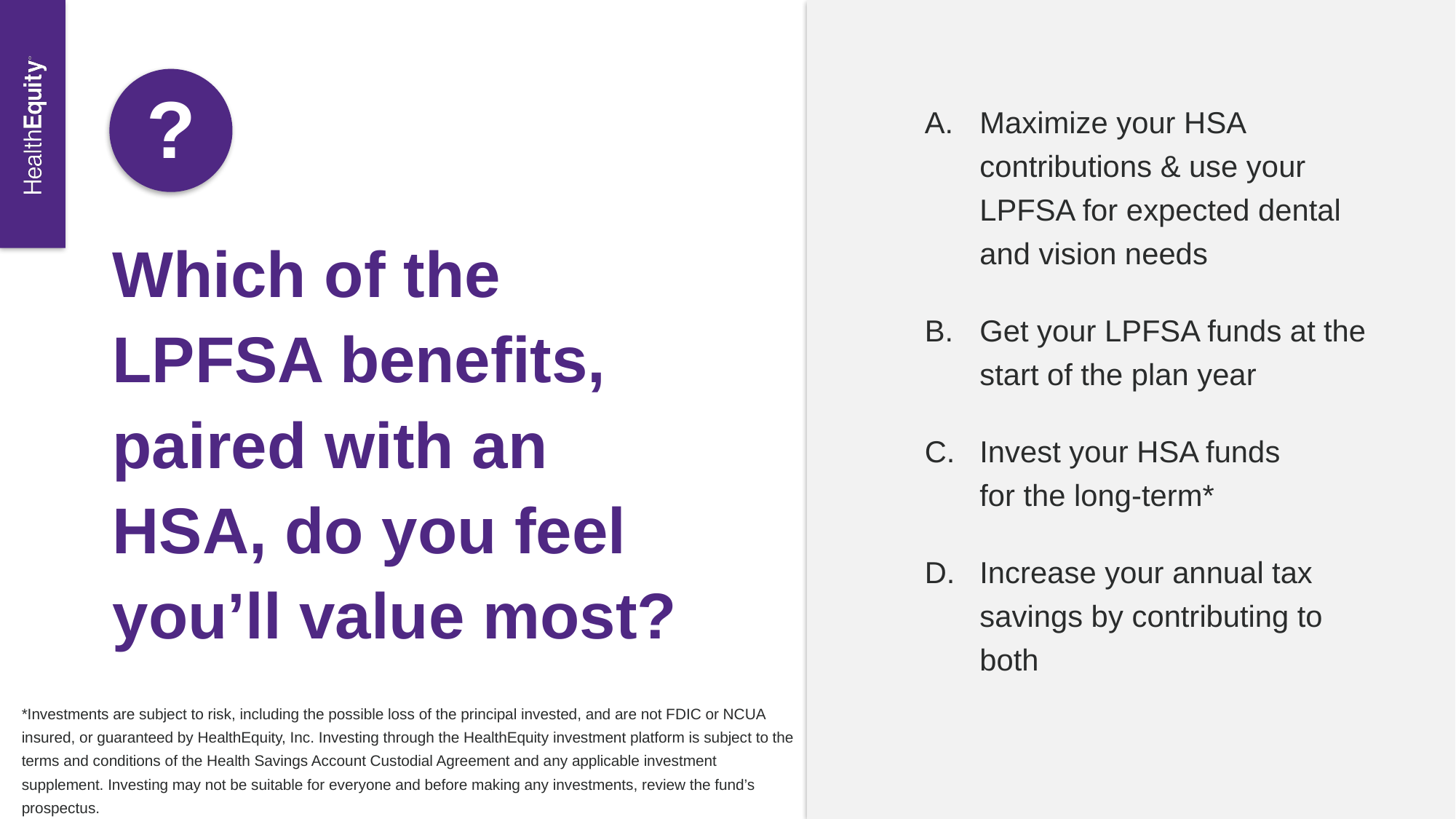

?
Maximize your HSA contributions & use your LPFSA for expected dental and vision needs
Get your LPFSA funds at the start of the plan year
Invest your HSA funds
for the long-term*
Increase your annual tax savings by contributing to both
Which of the LPFSA benefits, paired with an HSA, do you feel you’ll value most?
*Investments are subject to risk, including the possible loss of the principal invested, and are not FDIC or NCUA insured, or guaranteed by HealthEquity, Inc. Investing through the HealthEquity investment platform is subject to the terms and conditions of the Health Savings Account Custodial Agreement and any applicable investment supplement. Investing may not be suitable for everyone and before making any investments, review the fund’s prospectus.